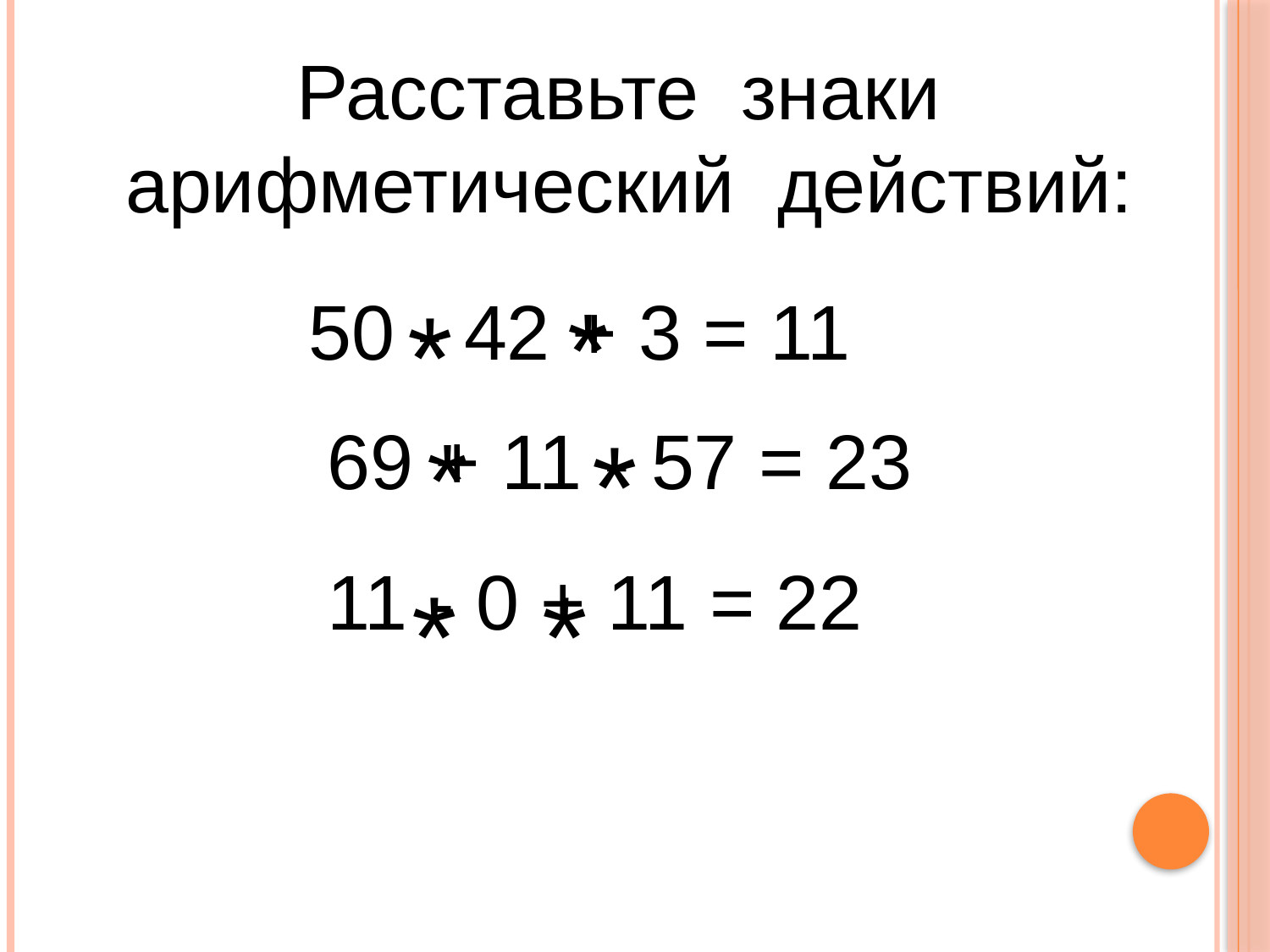

Расставьте  знаки  арифметический  действий:
50 - 42 + 3 = 11
*
*
69 + 11 - 57 = 23
*
*
11 - 0 + 11 = 22
*
*